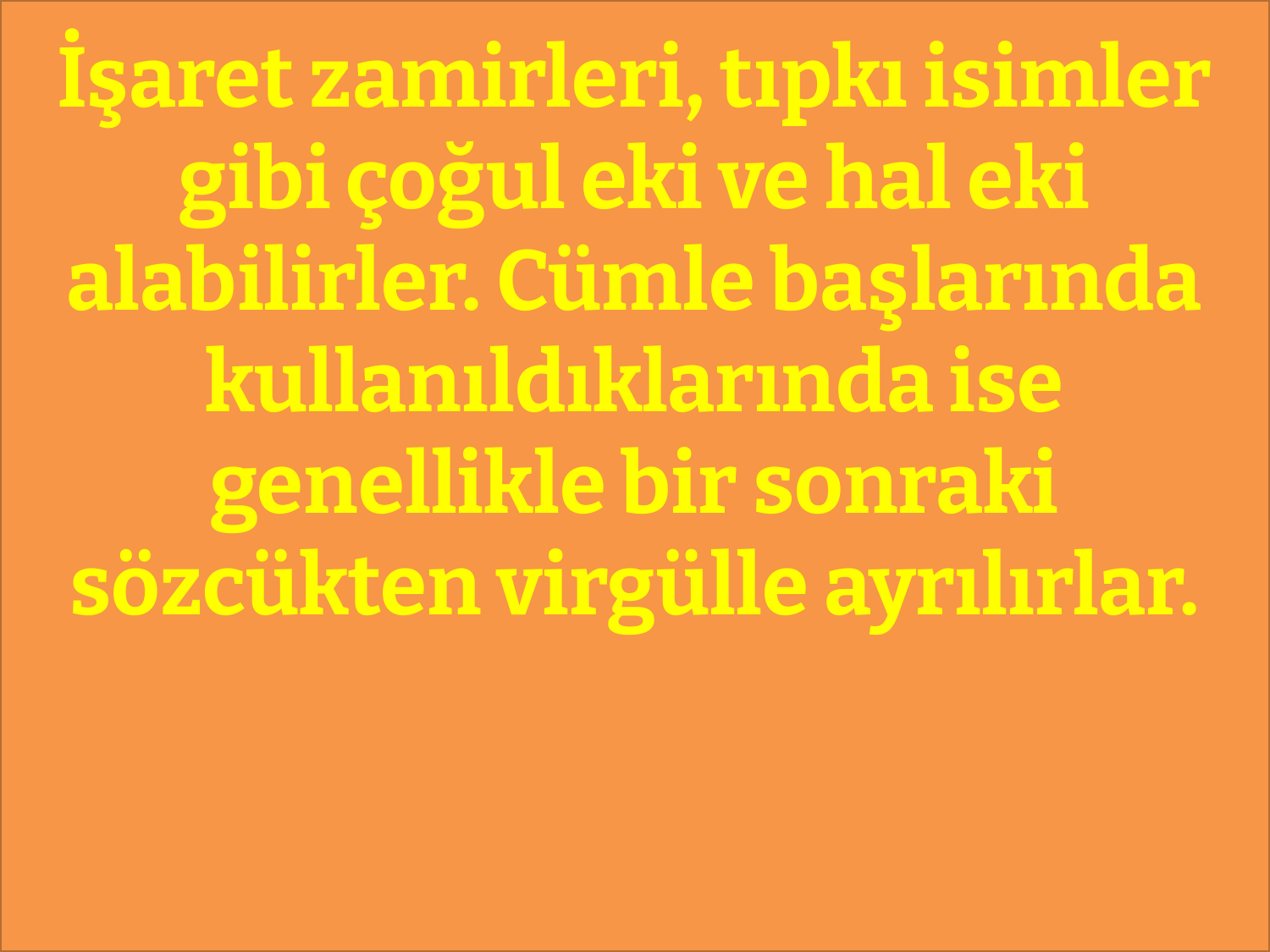

İşaret zamirleri, tıpkı isimler gibi çoğul eki ve hal eki alabilirler. Cümle başlarında
kullanıldıklarında ise genellikle bir sonraki sözcükten virgülle ayrılırlar.
#